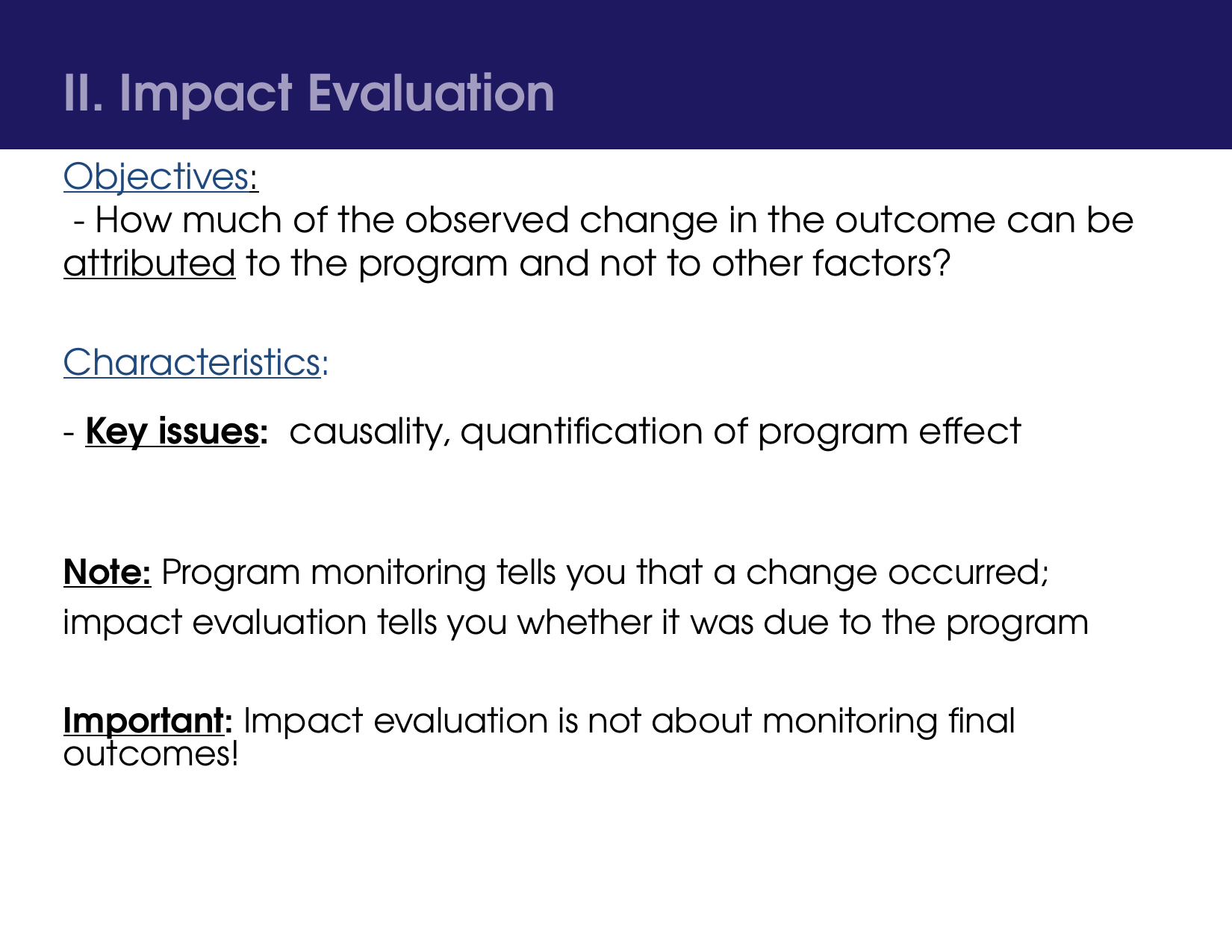

# II. Impact Evaluation
Objectives:
 - How much of the observed change in the outcome can be   attributed to the program and not to other factors?

Characteristics:

- Key issues:  causality, quantification of program effect

Note: Program monitoring tells you that a change occurred;
impact evaluation tells you whether it was due to the program

Important: Impact evaluation is not about monitoring final outcomes!